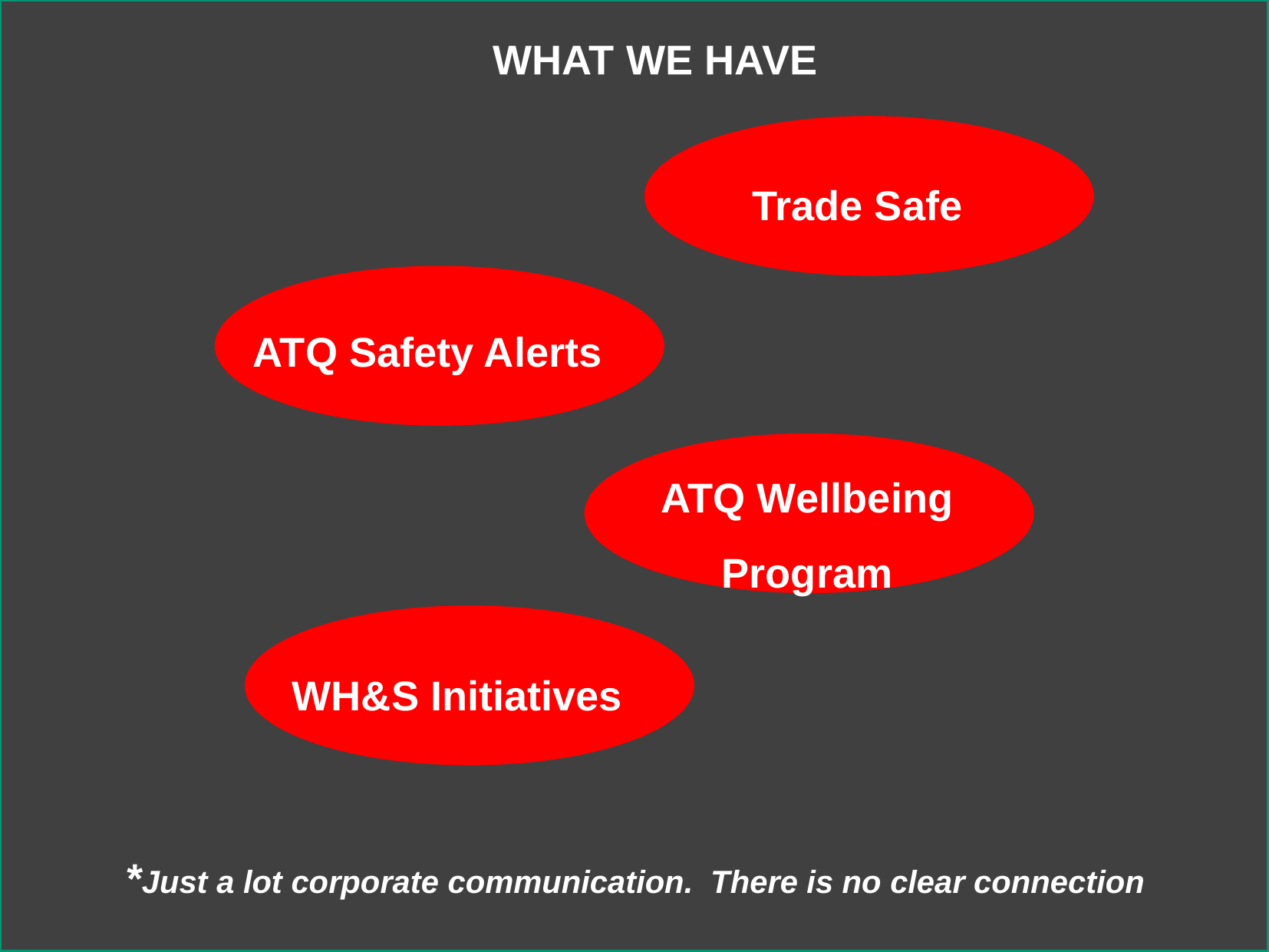

WHAT WE HAVE

Trade Safe

ATQ Safety Alerts

ATQ Wellbeing Program

WH&S Initiatives

*Just a lot corporate communication.  There is no clear connection